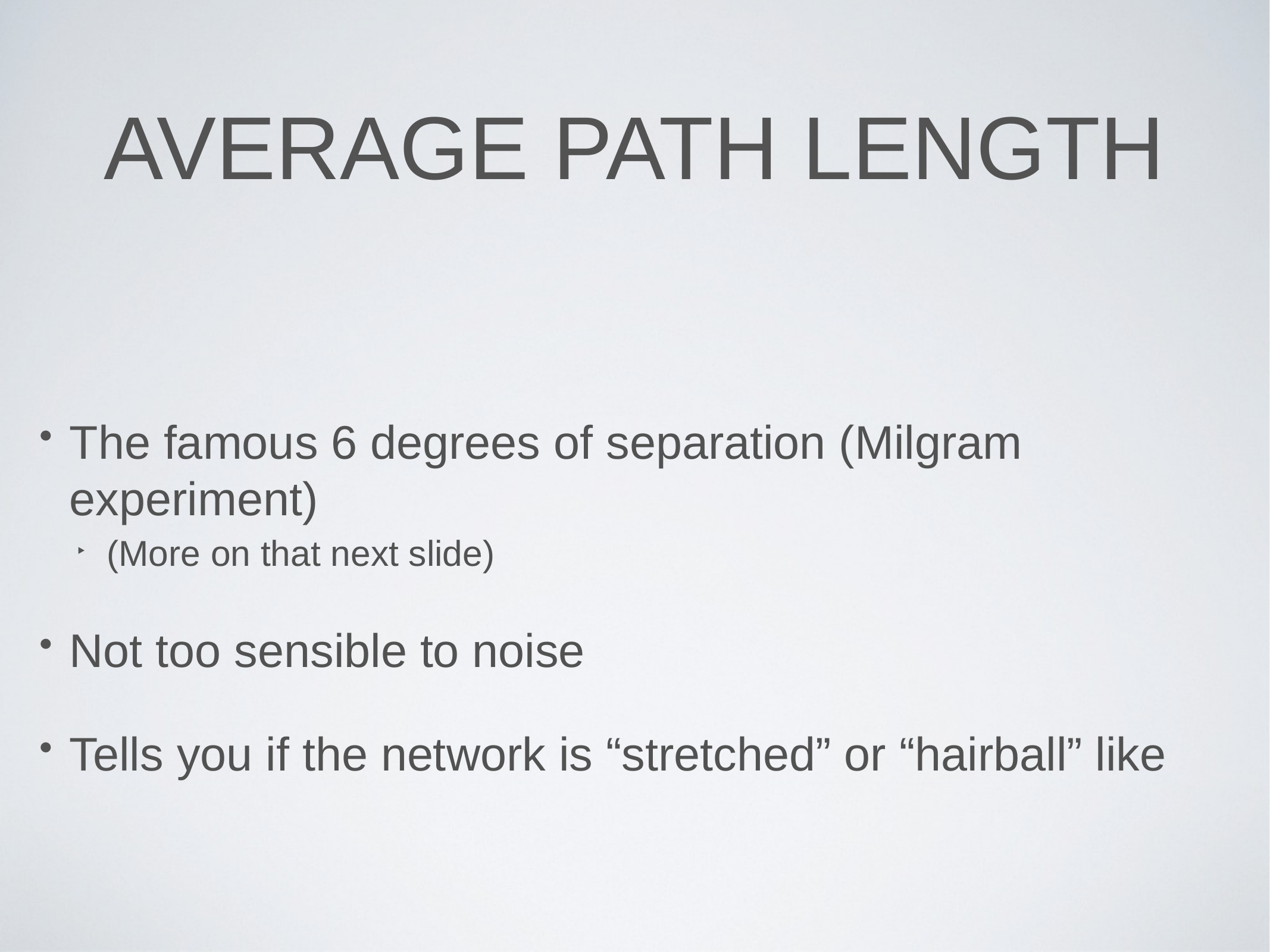

27
# Average path Length
The famous 6 degrees of separation (Milgram experiment)
(More on that next slide)
Not too sensible to noise
Tells you if the network is “stretched” or “hairball” like